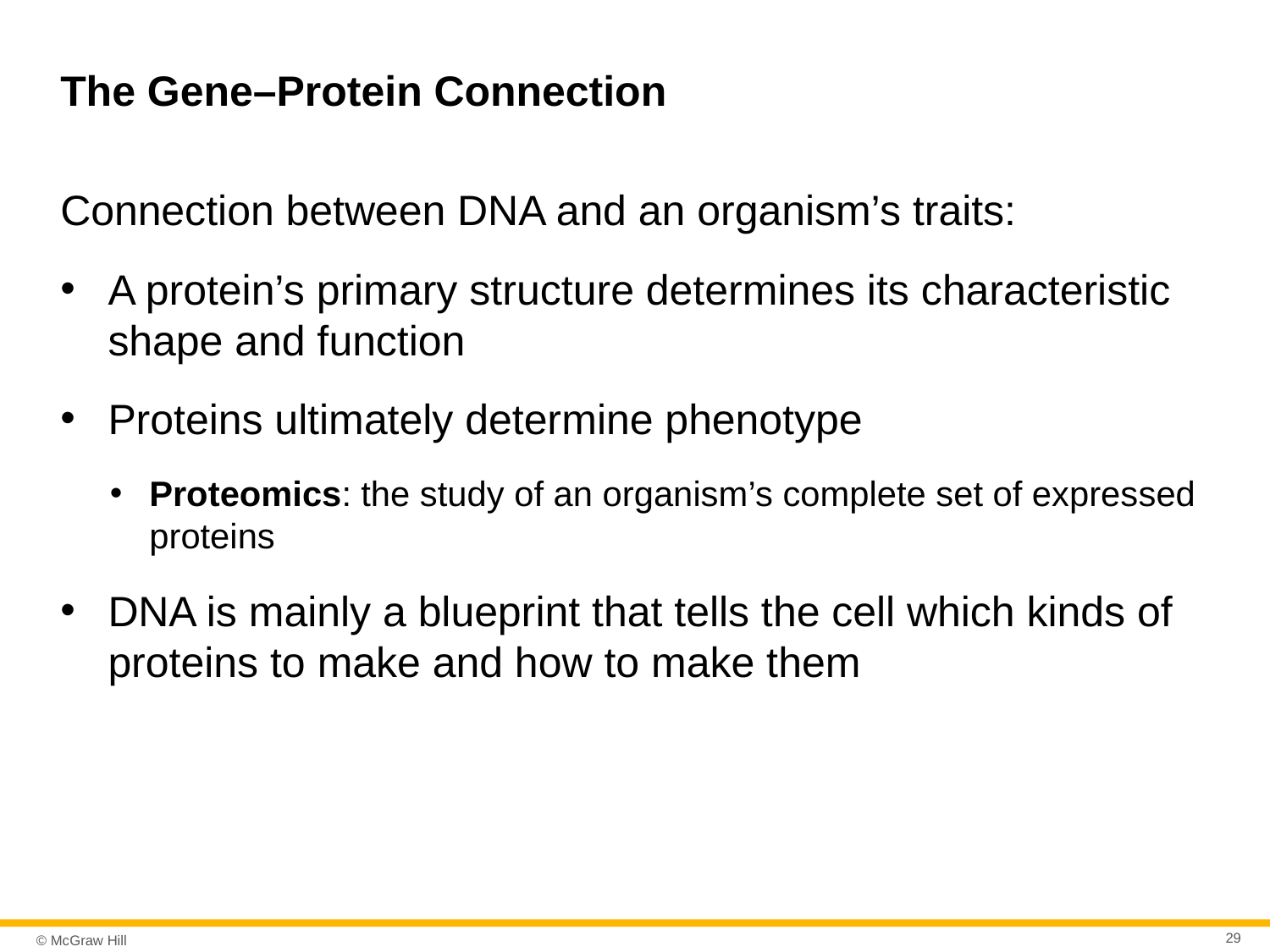

# The Gene–Protein Connection
Connection between DNA and an organism’s traits:
A protein’s primary structure determines its characteristic shape and function
Proteins ultimately determine phenotype
Proteomics: the study of an organism’s complete set of expressed proteins
DNA is mainly a blueprint that tells the cell which kinds of proteins to make and how to make them